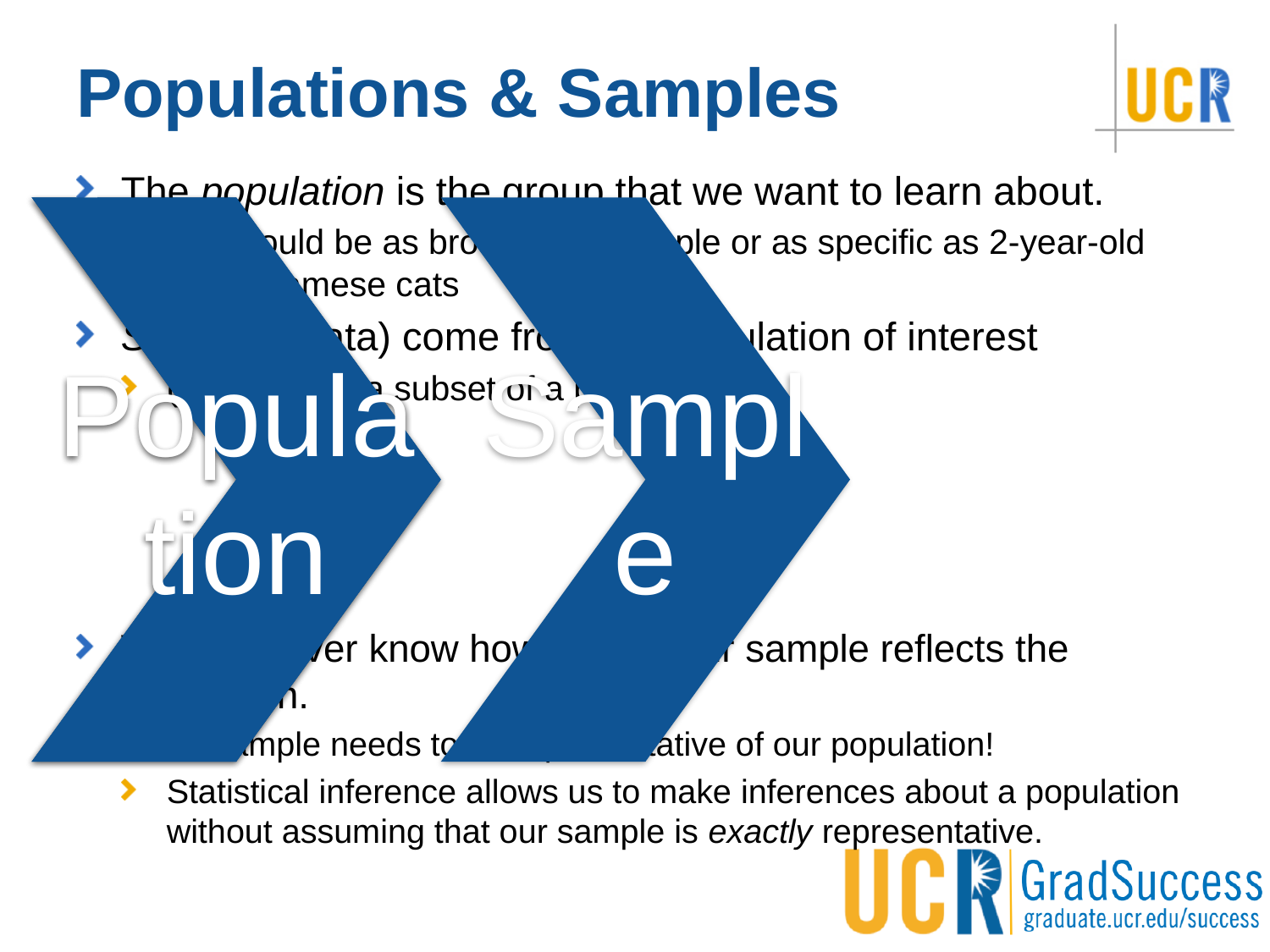

# Populations & Samples
The population is the group that we want to learn about.
This could be as broad as all people or as specific as 2-year-old male Siamese cats
Samples (data) come from the population of interest
(A sample is a subset of a population)

We can never know how closely our sample reflects the population.
Or sample needs to be representative of our population!
Statistical inference allows us to make inferences about a population without assuming that our sample is exactly representative.
Population
Sample
Population